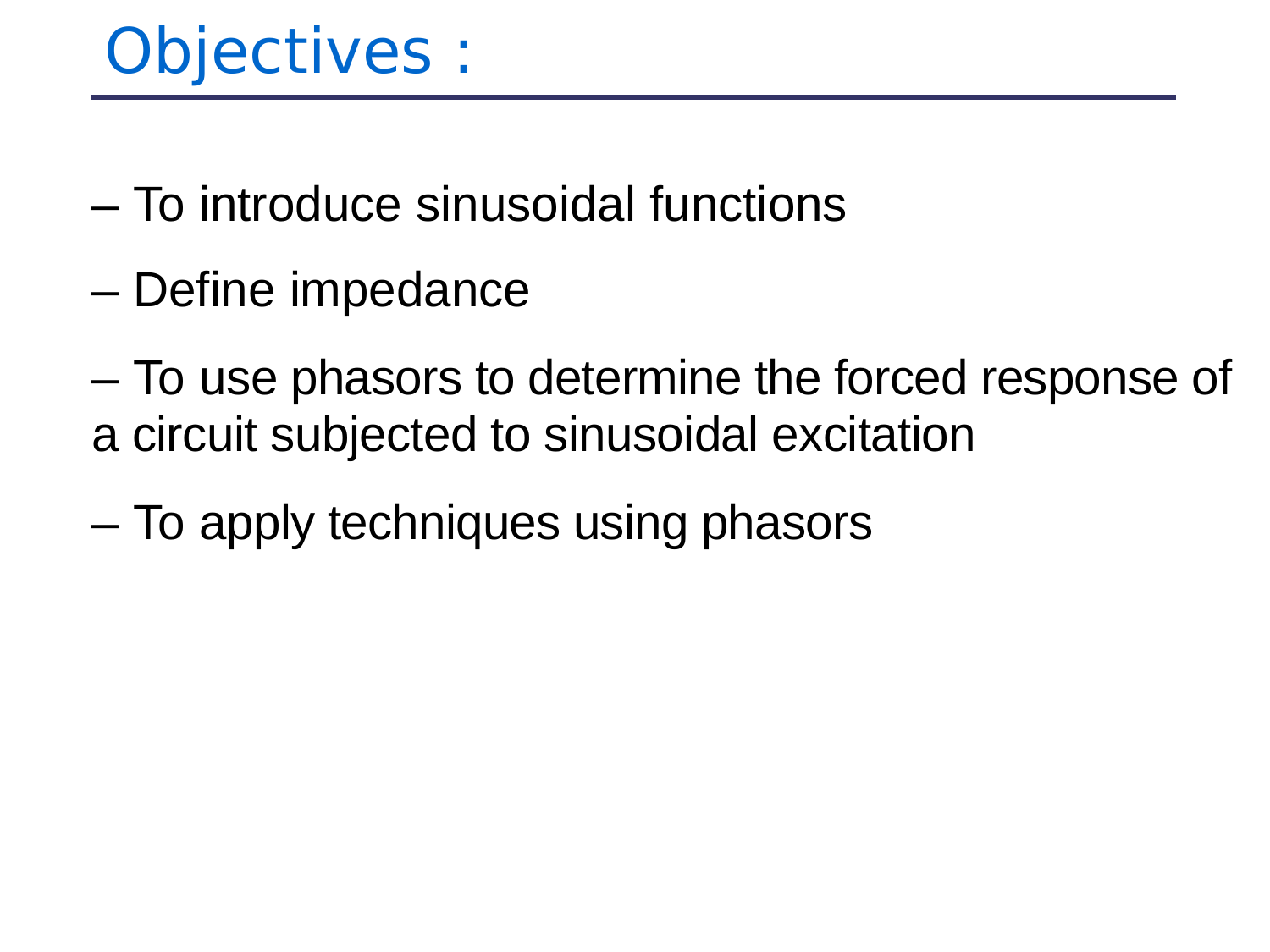

Objectives :
‒ To introduce sinusoidal functions
‒ Define impedance
‒ To use phasors to determine the forced response of a circuit subjected to sinusoidal excitation
‒ To apply techniques using phasors